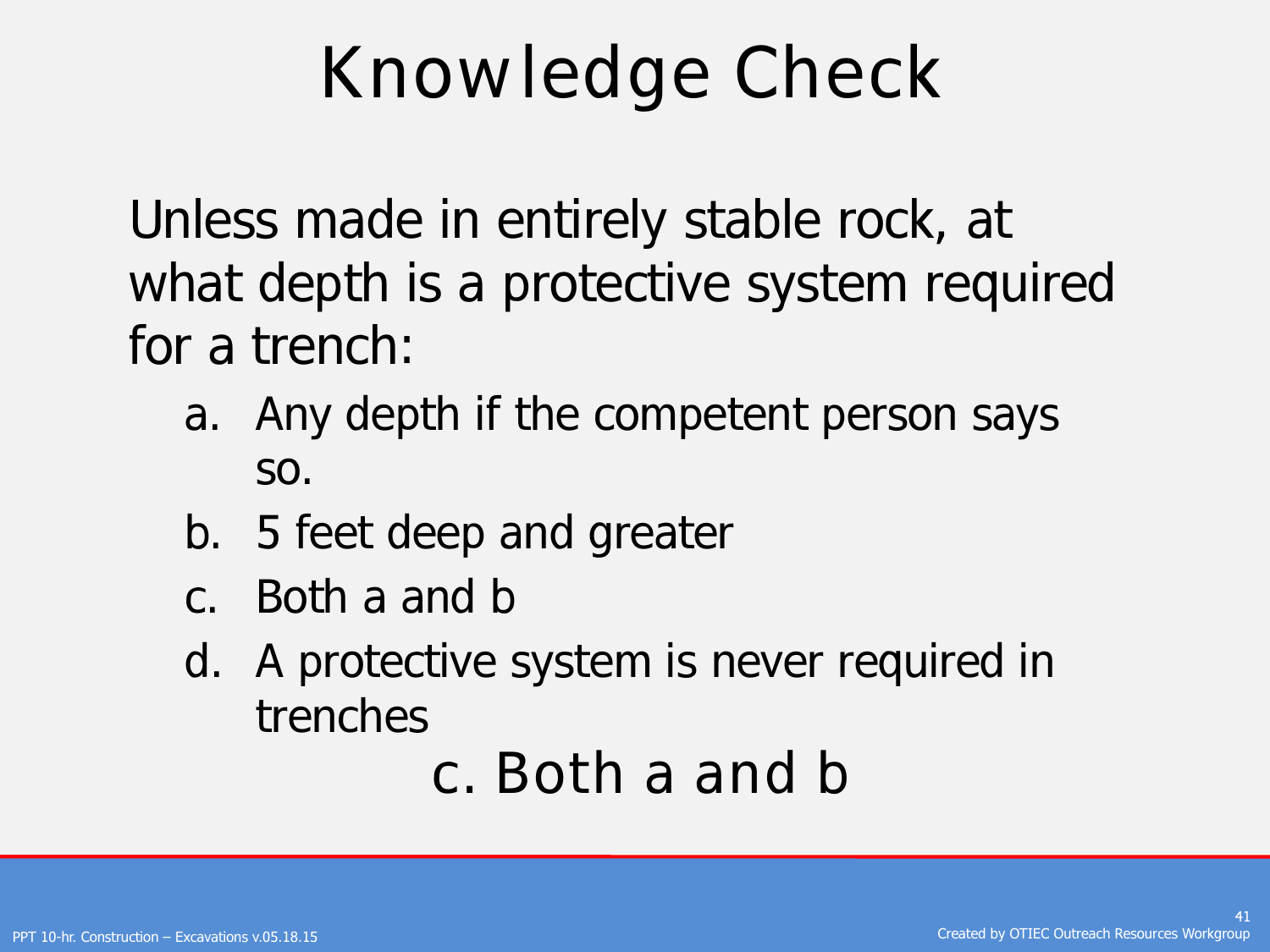

# Knowledge Check
Unless made in entirely stable rock, at what depth is a protective system required for a trench:
Any depth if the competent person says so.
5 feet deep and greater
Both a and b
A protective system is never required in trenches

c. Both a and b